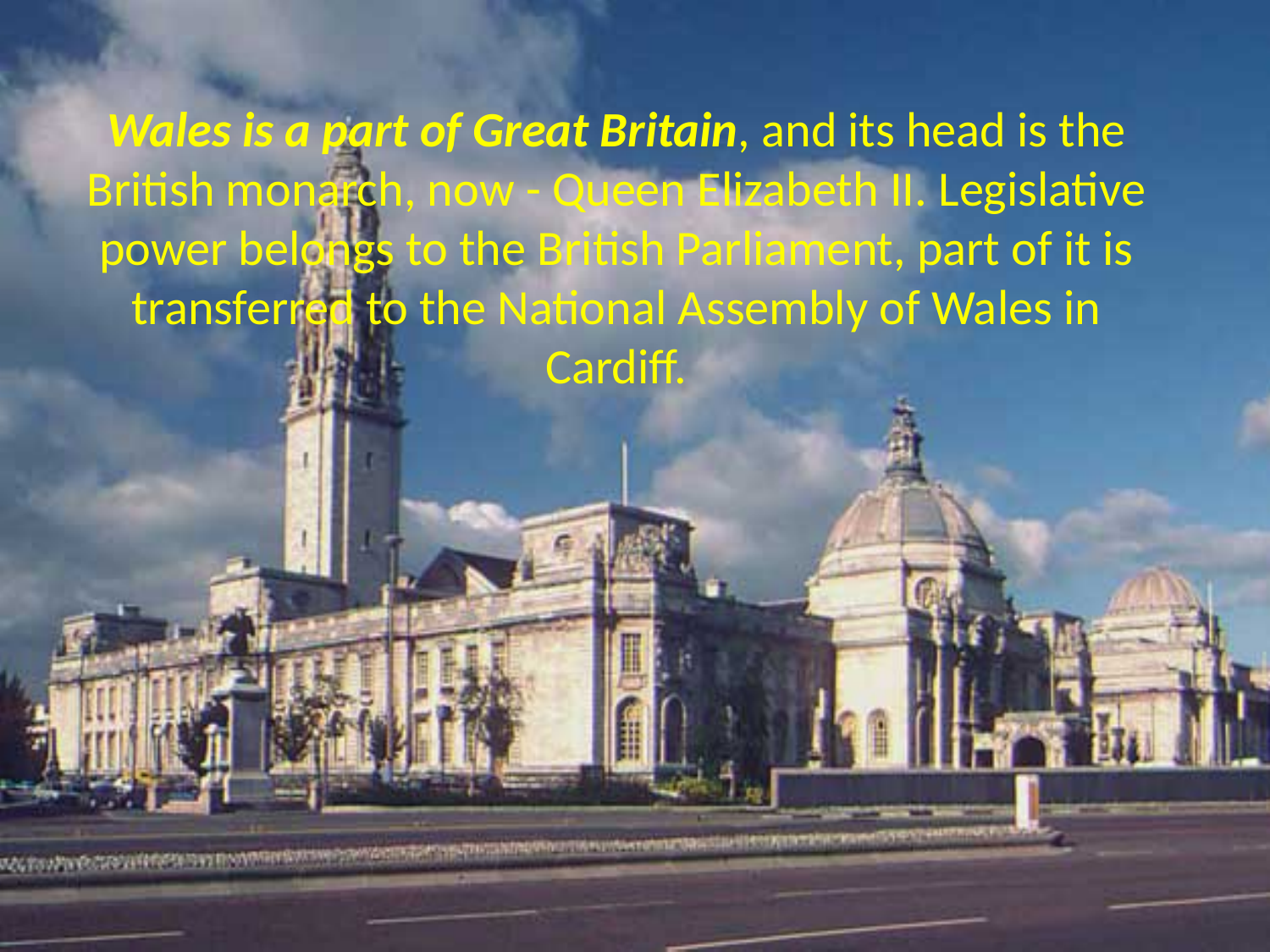

# Wales is a part of Great Britain, and its head is the British monarch, now - Queen Elizabeth II. Legislative power belongs to the British Parliament, part of it is transferred to the National Assembly of Wales in Cardiff.